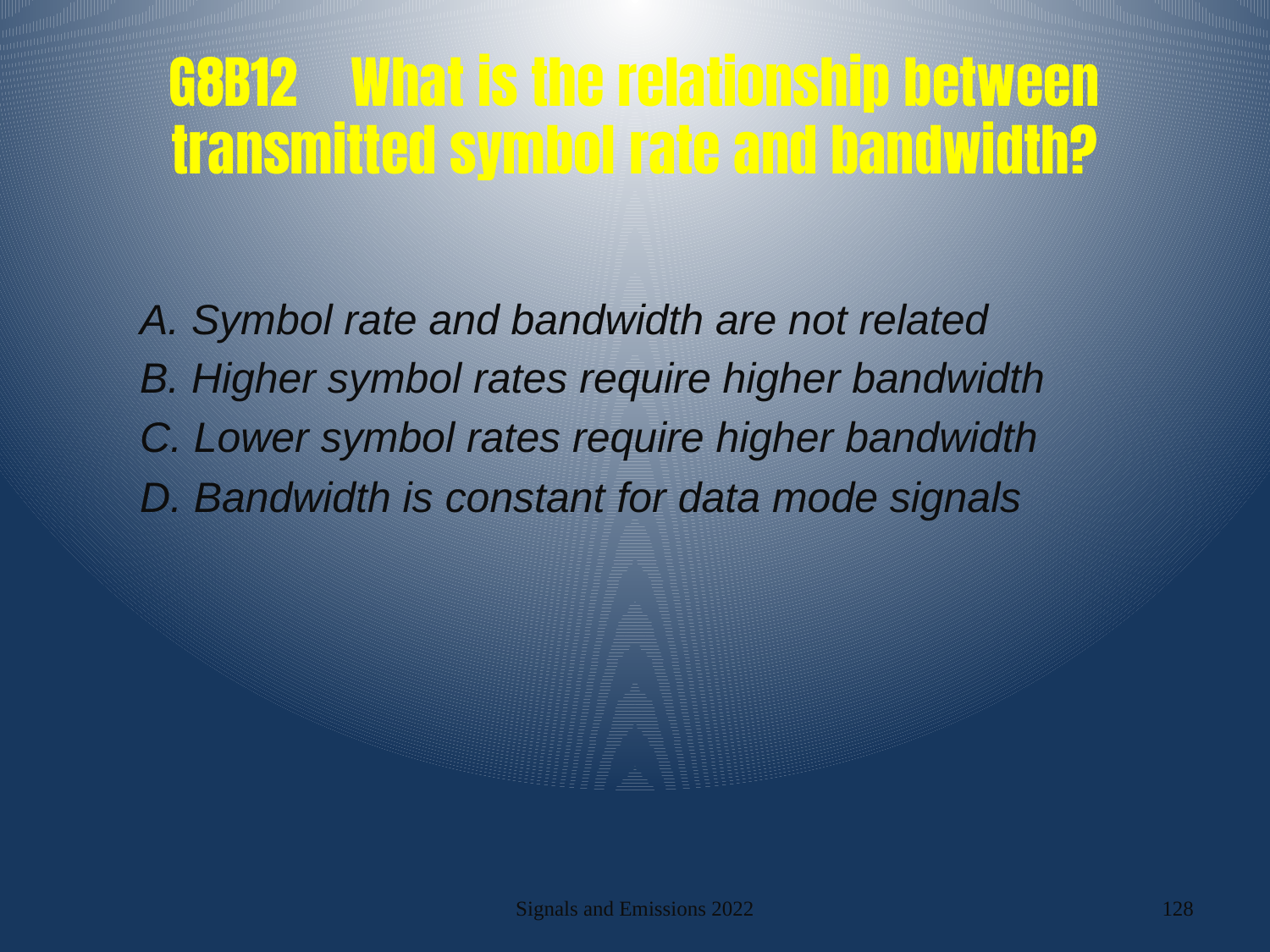

# G8B12    What is the relationship between transmitted symbol rate and bandwidth?
A. Symbol rate and bandwidth are not related
B. Higher symbol rates require higher bandwidth
C. Lower symbol rates require higher bandwidth
D. Bandwidth is constant for data mode signals
Signals and Emissions 2022
128